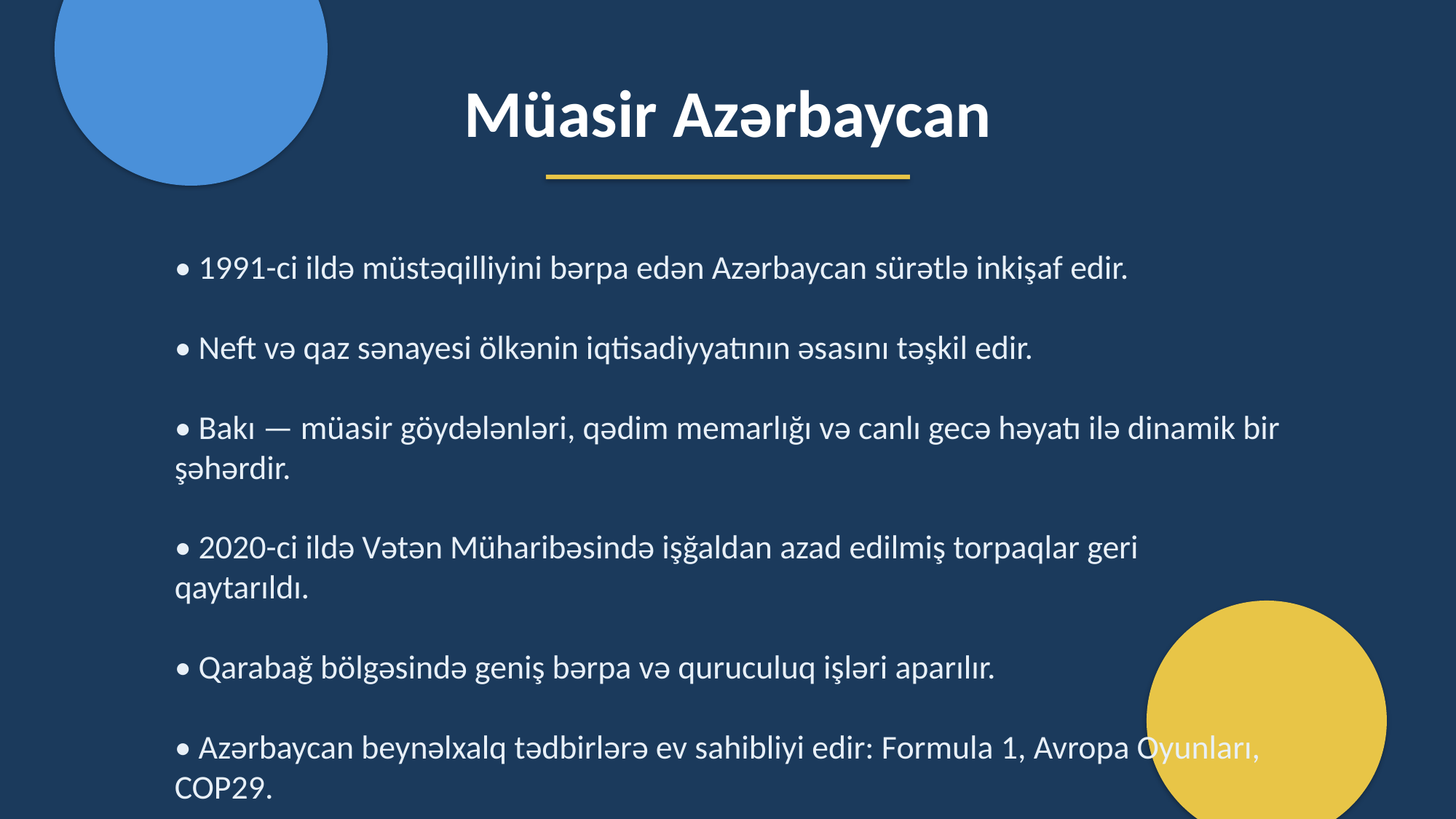

Müasir Azərbaycan

• 1991-ci ildə müstəqilliyini bərpa edən Azərbaycan sürətlə inkişaf edir.
• Neft və qaz sənayesi ölkənin iqtisadiyyatının əsasını təşkil edir.
• Bakı — müasir göydələnləri, qədim memarlığı və canlı gecə həyatı ilə dinamik bir şəhərdir.
• 2020-ci ildə Vətən Müharibəsində işğaldan azad edilmiş torpaqlar geri qaytarıldı.
• Qarabağ bölgəsində geniş bərpa və quruculuq işləri aparılır.
• Azərbaycan beynəlxalq tədbirlərə ev sahibliyi edir: Formula 1, Avropa Oyunları, COP29.